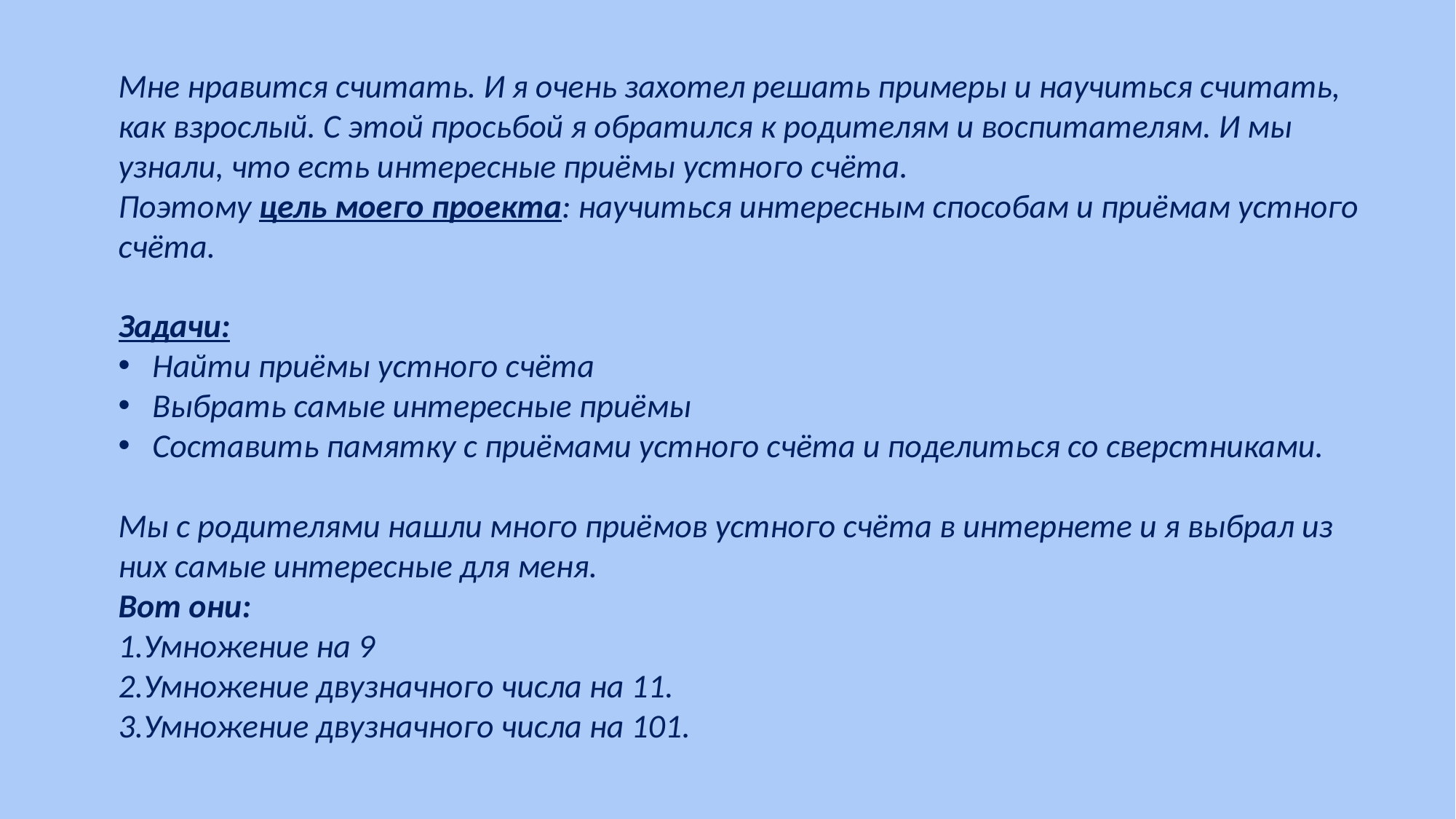

#
Мне нравится считать. И я очень захотел решать примеры и научиться считать, как взрослый. С этой просьбой я обратился к родителям и воспитателям. И мы узнали, что есть интересные приёмы устного счёта.
Поэтому цель моего проекта: научиться интересным способам и приёмам устного счёта.
Задачи:
Найти приёмы устного счёта
Выбрать самые интересные приёмы
Составить памятку с приёмами устного счёта и поделиться со сверстниками.

Мы с родителями нашли много приёмов устного счёта в интернете и я выбрал из них самые интересные для меня.
Вот они:
1.Умножение на 9
2.Умножение двузначного числа на 11.
3.Умножение двузначного числа на 101.